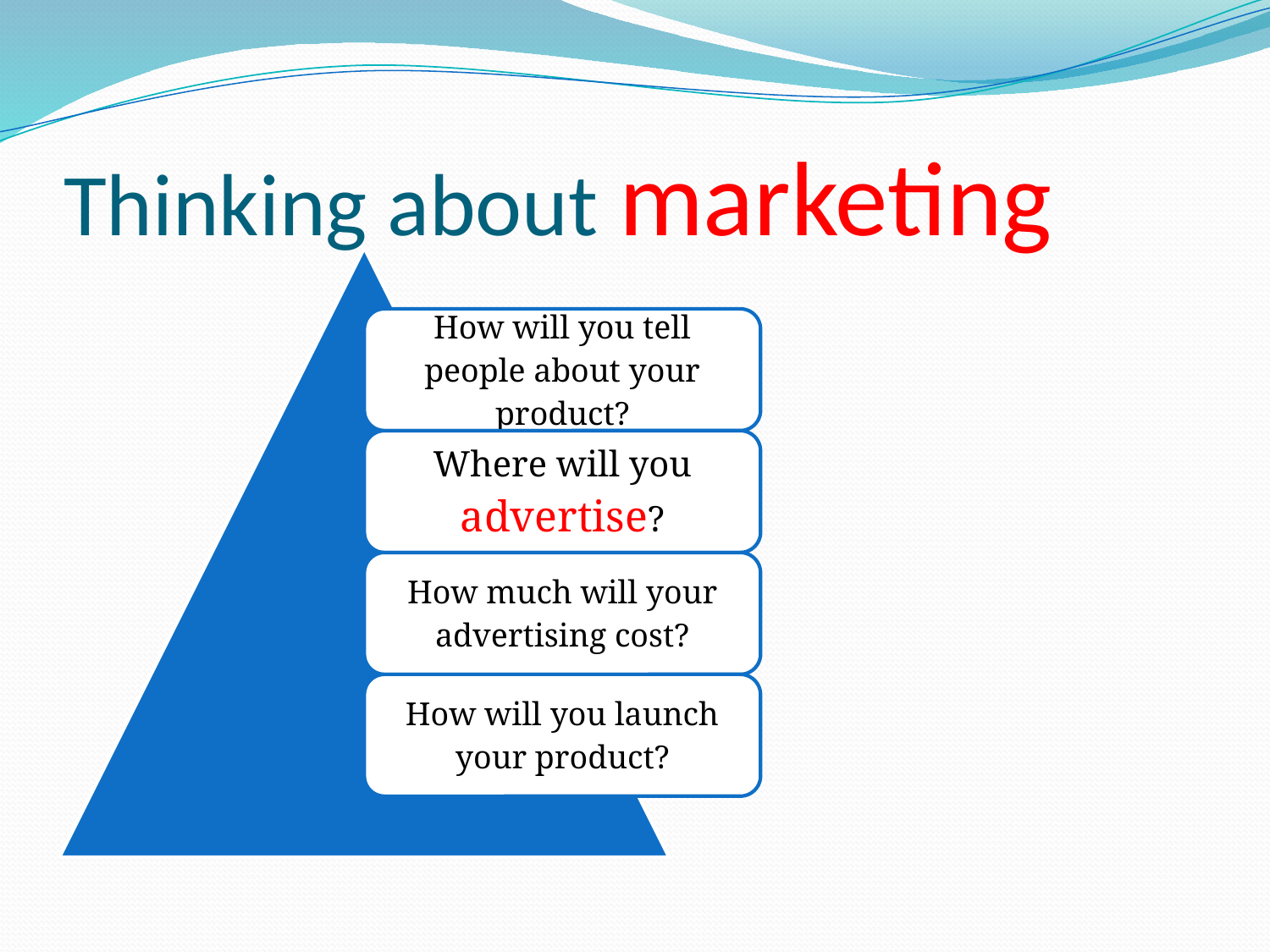

# Thinking about marketing
How will you tell people about your product?
Where will you advertise?
How much will your advertising cost?
How will you launch your product?